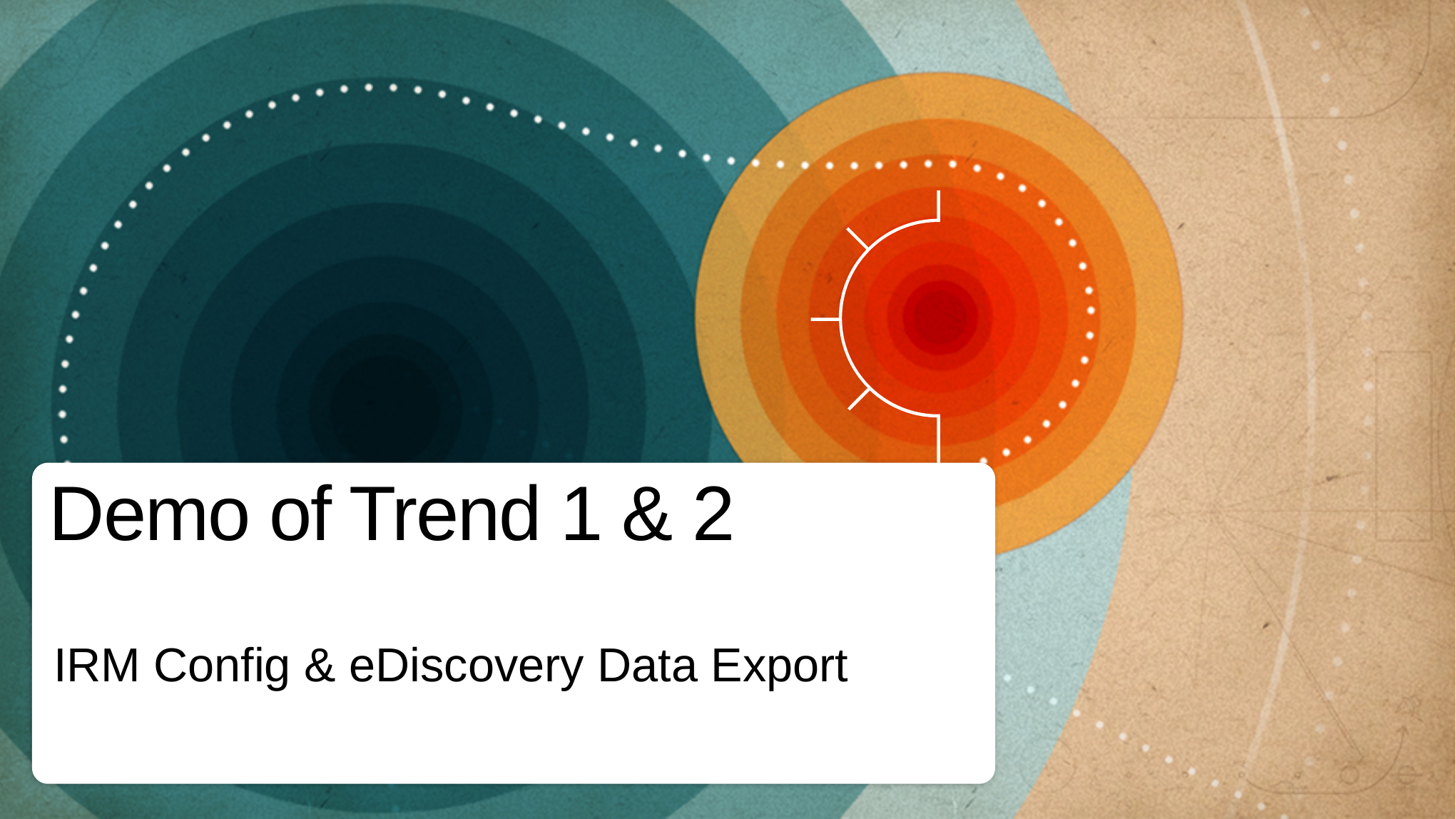

# Demo of Trend 1 & 2
IRM Config & eDiscovery Data Export